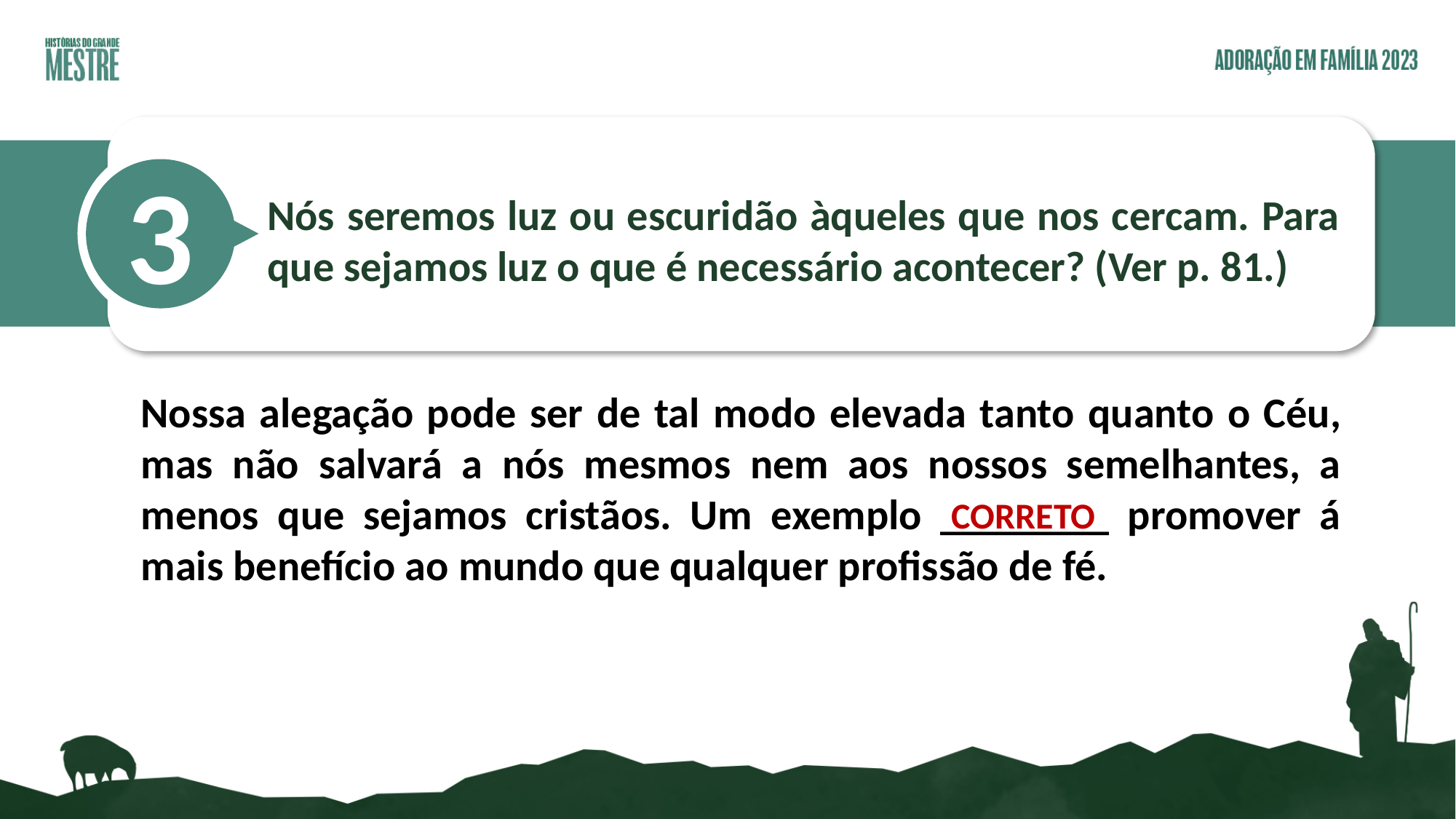

3
Nós seremos luz ou escuridão àqueles que nos cercam. Para que sejamos luz o que é necessário acontecer? (Ver p. 81.)
Nossa alegação pode ser de tal modo elevada tanto quanto o Céu, mas não salvará a nós mesmos nem aos nossos semelhantes, a menos que sejamos cristãos. Um exemplo ________ promover á mais benefício ao mundo que qualquer profissão de fé.
CORRETO